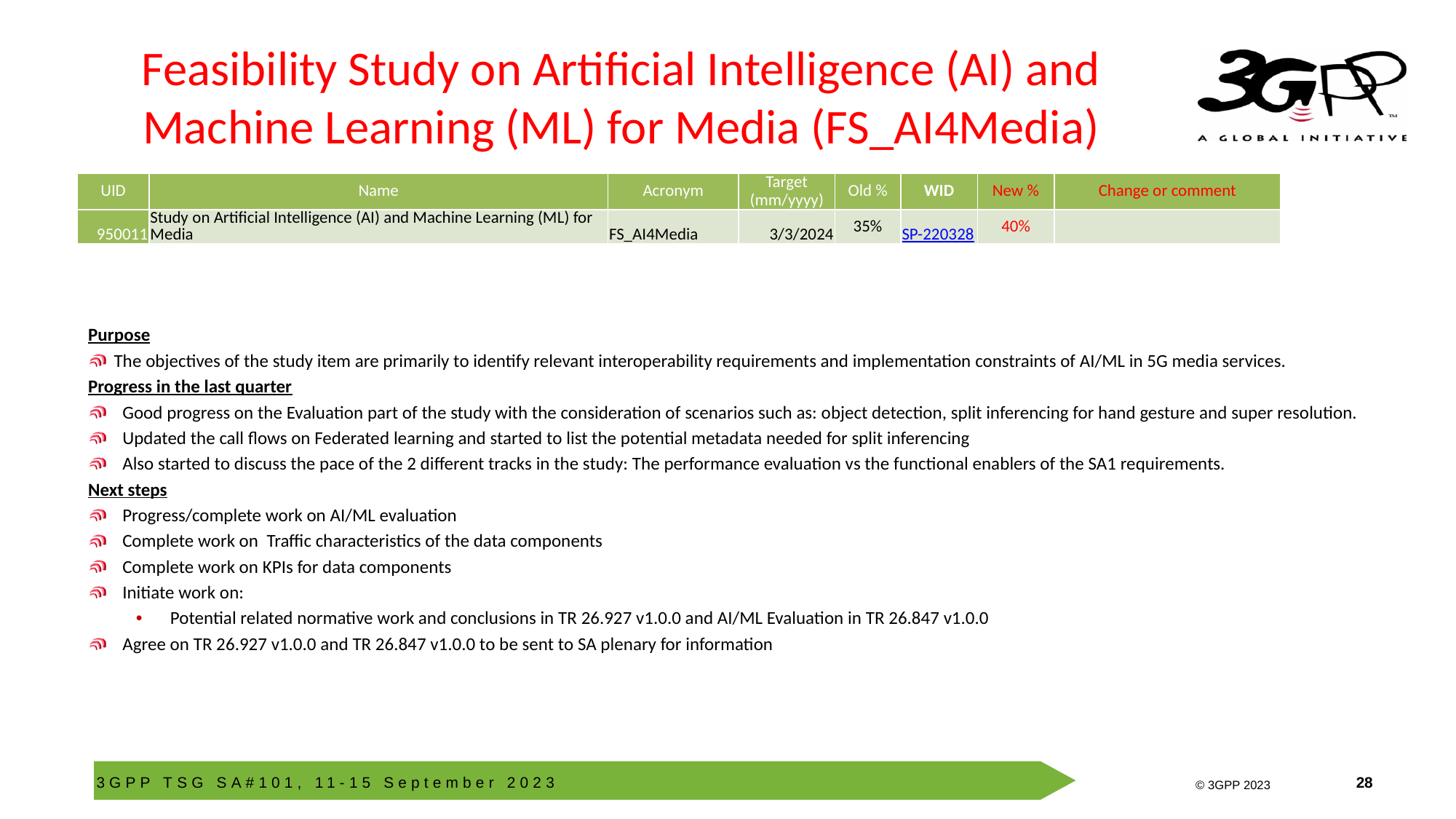

# Feasibility Study on Artificial Intelligence (AI) and Machine Learning (ML) for Media (FS_AI4Media)
| UID | Name | Acronym | Target (mm/yyyy) | Old % | WID | New % | Change or comment |
| --- | --- | --- | --- | --- | --- | --- | --- |
| 950011 | Study on Artificial Intelligence (AI) and Machine Learning (ML) for Media | FS\_AI4Media | 3/3/2024 | 35% | SP-220328 | 40% |  |
Purpose
  The objectives of the study item are primarily to identify relevant interoperability requirements and implementation constraints of AI/ML in 5G media services.
Progress in the last quarter
Good progress on the Evaluation part of the study with the consideration of scenarios such as: object detection, split inferencing for hand gesture and super resolution.
Updated the call flows on Federated learning and started to list the potential metadata needed for split inferencing
Also started to discuss the pace of the 2 different tracks in the study: The performance evaluation vs the functional enablers of the SA1 requirements.
Next steps
Progress/complete work on AI/ML evaluation
Complete work on  Traffic characteristics of the data components
Complete work on KPIs for data components
Initiate work on:
Potential related normative work and conclusions in TR 26.927 v1.0.0 and AI/ML Evaluation in TR 26.847 v1.0.0
Agree on TR 26.927 v1.0.0 and TR 26.847 v1.0.0 to be sent to SA plenary for information